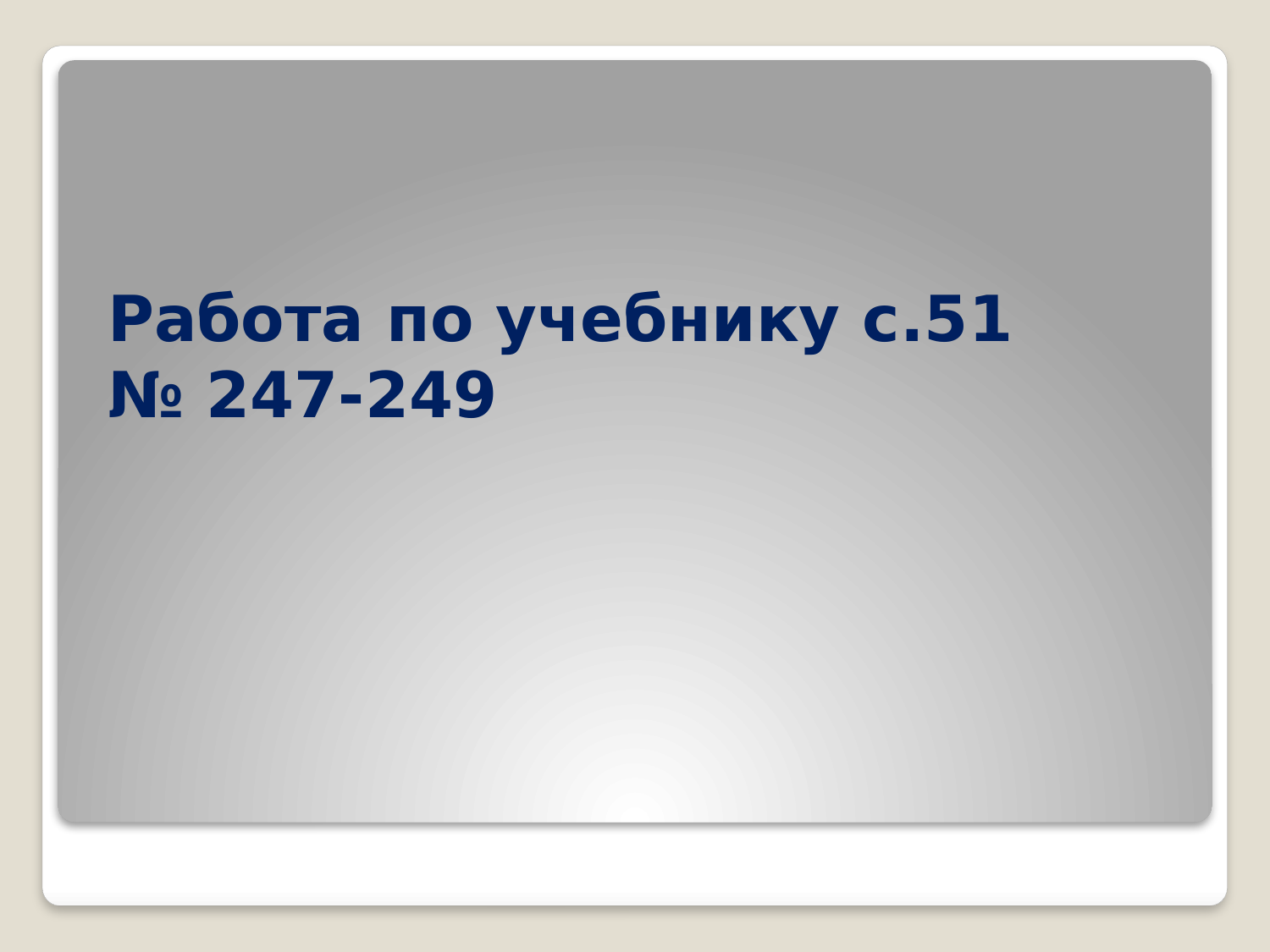

# Работа по учебнику с.51 № 247-249